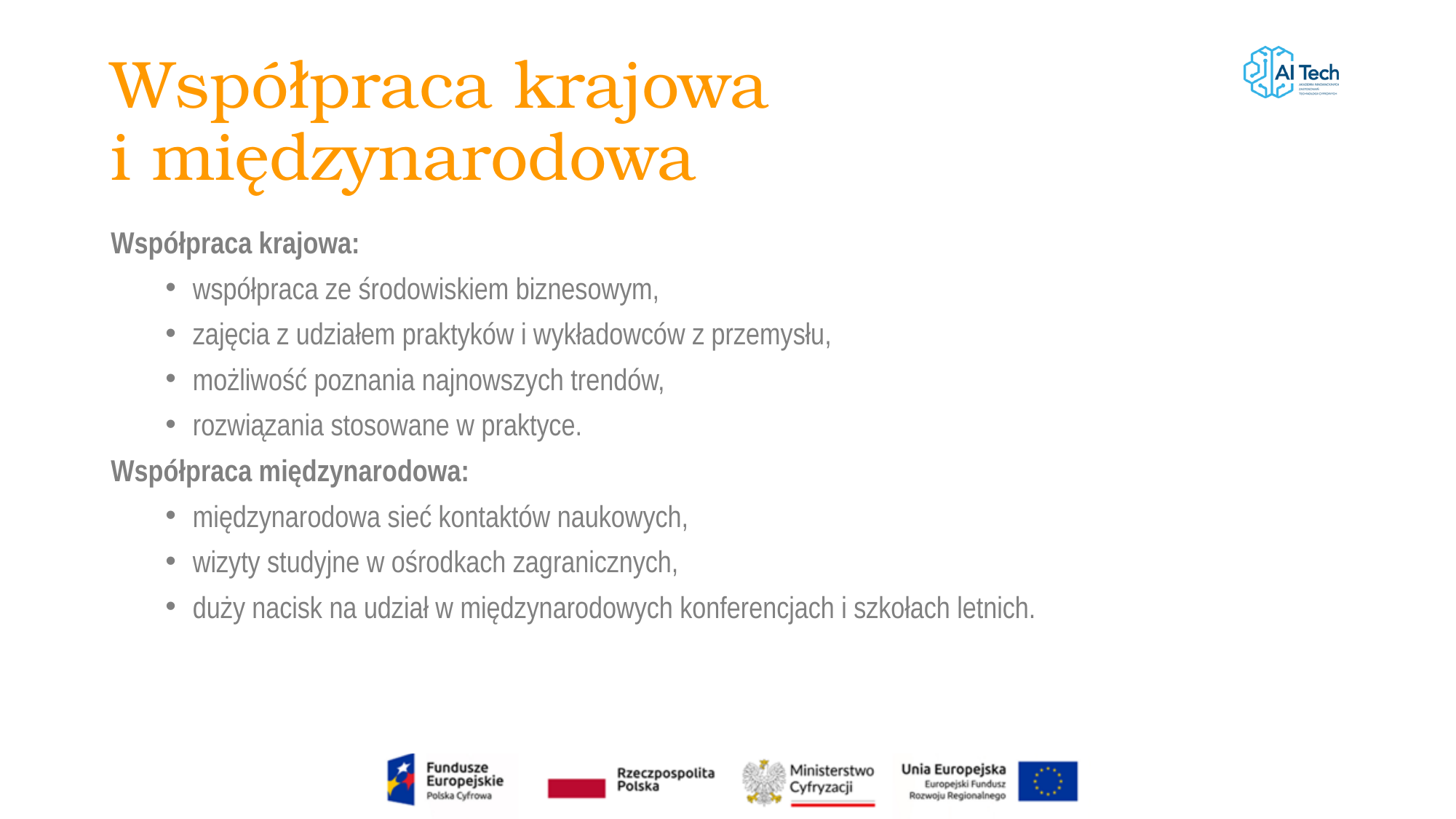

# Współpraca krajowa i międzynarodowa
Współpraca krajowa:
współpraca ze środowiskiem biznesowym,
zajęcia z udziałem praktyków i wykładowców z przemysłu,
możliwość poznania najnowszych trendów,
rozwiązania stosowane w praktyce.
Współpraca międzynarodowa:
międzynarodowa sieć kontaktów naukowych,
wizyty studyjne w ośrodkach zagranicznych,
duży nacisk na udział w międzynarodowych konferencjach i szkołach letnich.